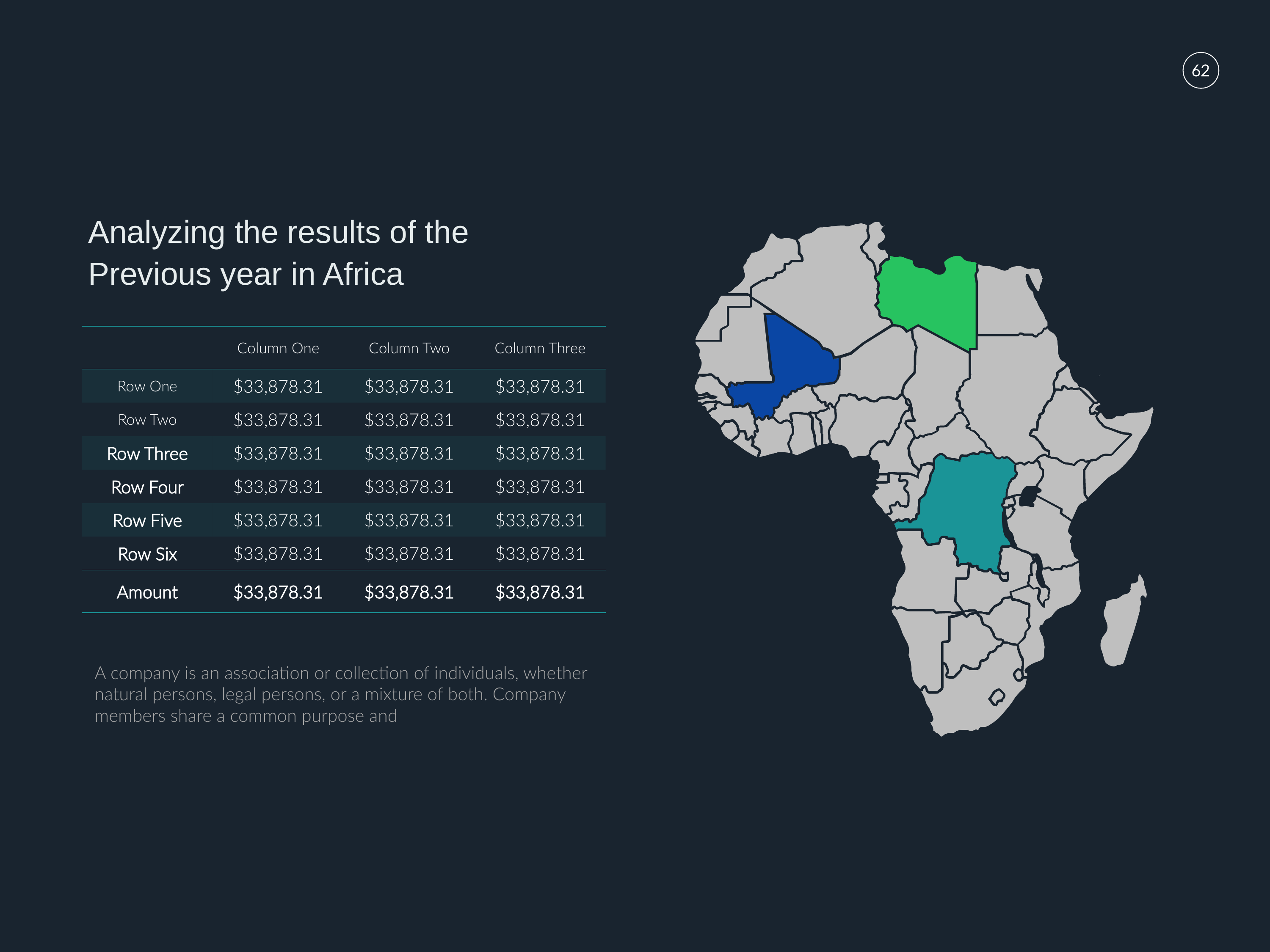

Analyzing the results of the
Previous year in Africa

|  | Column One | Column Two | Column Three |
| --- | --- | --- | --- |
| Row One | $33,878.31 | $33,878.31 | $33,878.31 |
| Row Two | $33,878.31 | $33,878.31 | $33,878.31 |
| Row Three | $33,878.31 | $33,878.31 | $33,878.31 |
| Row Four | $33,878.31 | $33,878.31 | $33,878.31 |
| Row Five | $33,878.31 | $33,878.31 | $33,878.31 |
| Row Six | $33,878.31 | $33,878.31 | $33,878.31 |
| Amount | $33,878.31 | $33,878.31 | $33,878.31 |
A company is an association or collection of individuals, whether natural persons, legal persons, or a mixture of both. Company members share a common purpose and